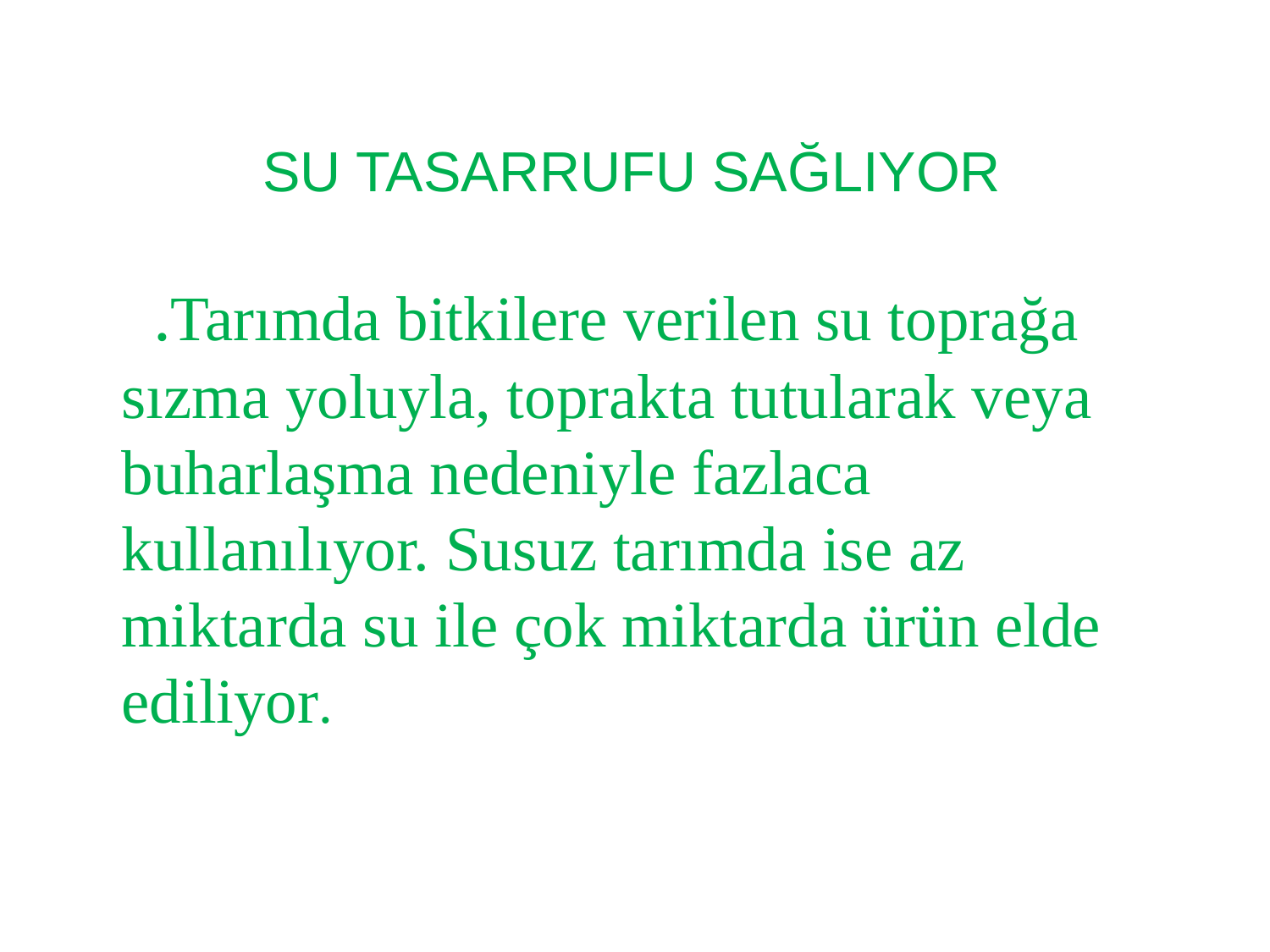

SU TASARRUFU SAĞLIYOR
  .Tarımda bitkilere verilen su toprağa sızma yoluyla, toprakta tutularak veya buharlaşma nedeniyle fazlaca kullanılıyor. Susuz tarımda ise az miktarda su ile çok miktarda ürün elde ediliyor.